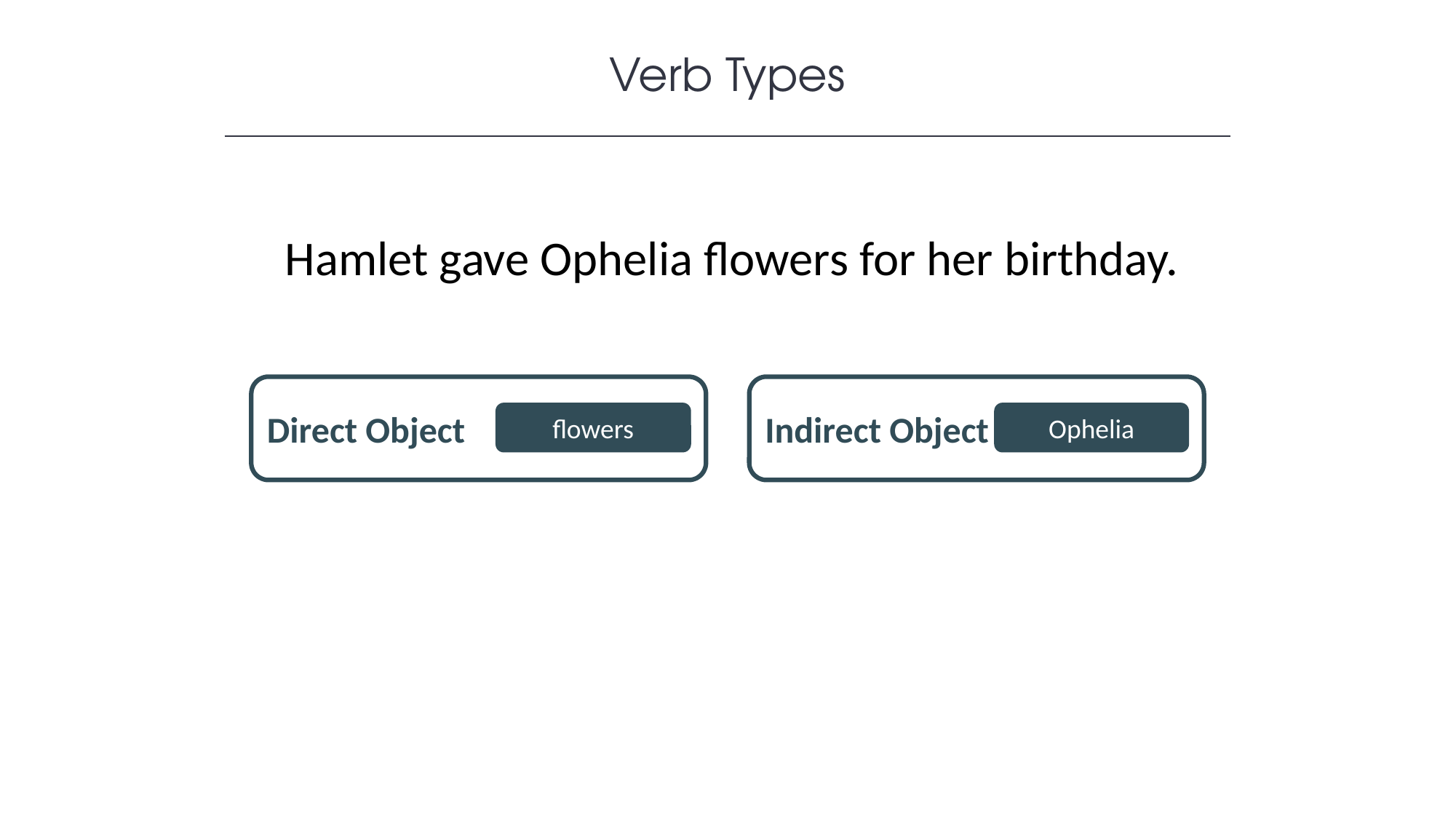

Verb Types
HAWKES LEARNING
Hamlet gave Ophelia flowers for her birthday.
Direct Object
Indirect Object
flowers
Ophelia